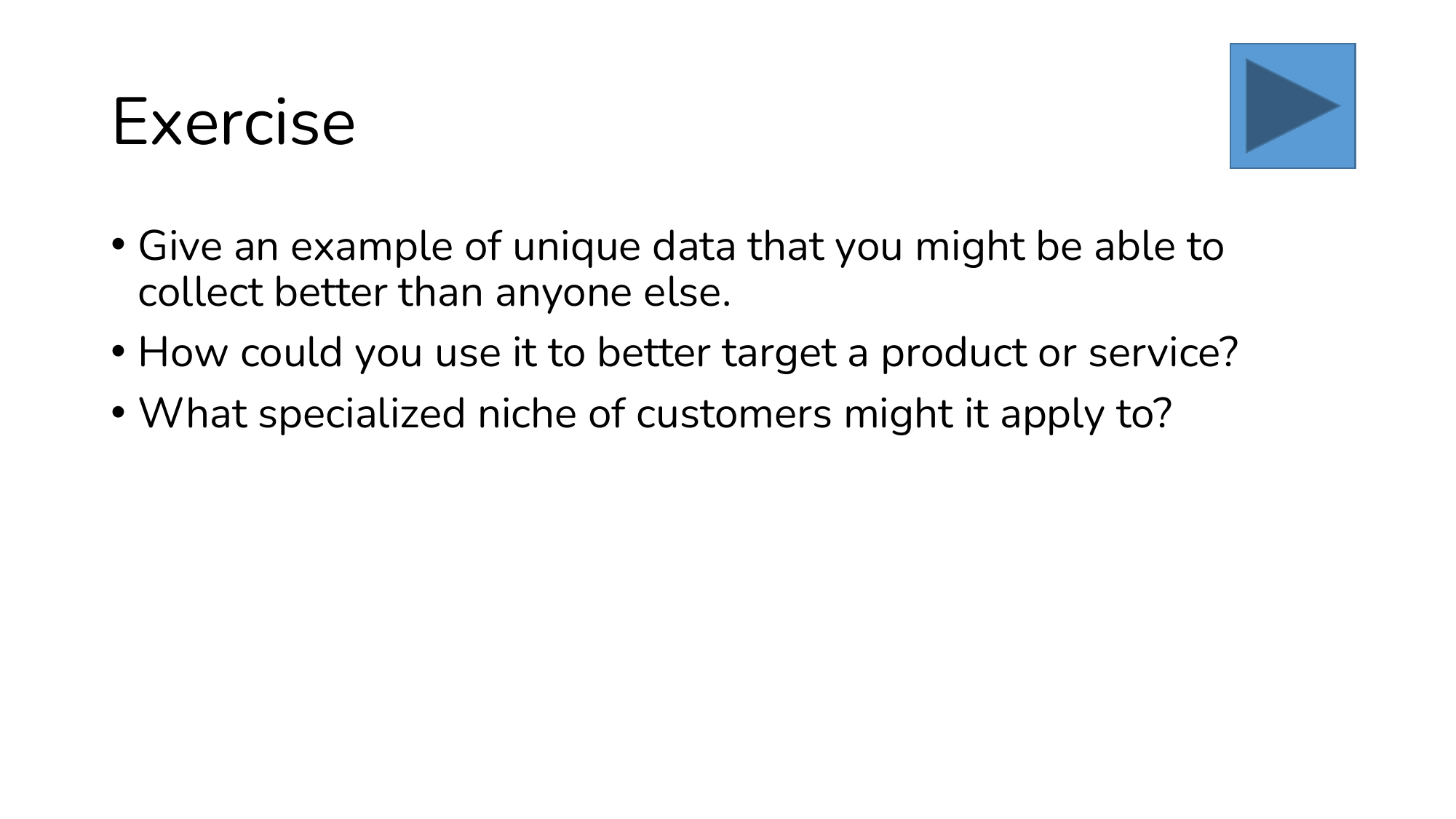

# Exercise

Give an example of unique data that you might be able to collect better than anyone else.
How could you use it to better target a product or service?
What specialized niche of customers might it apply to?